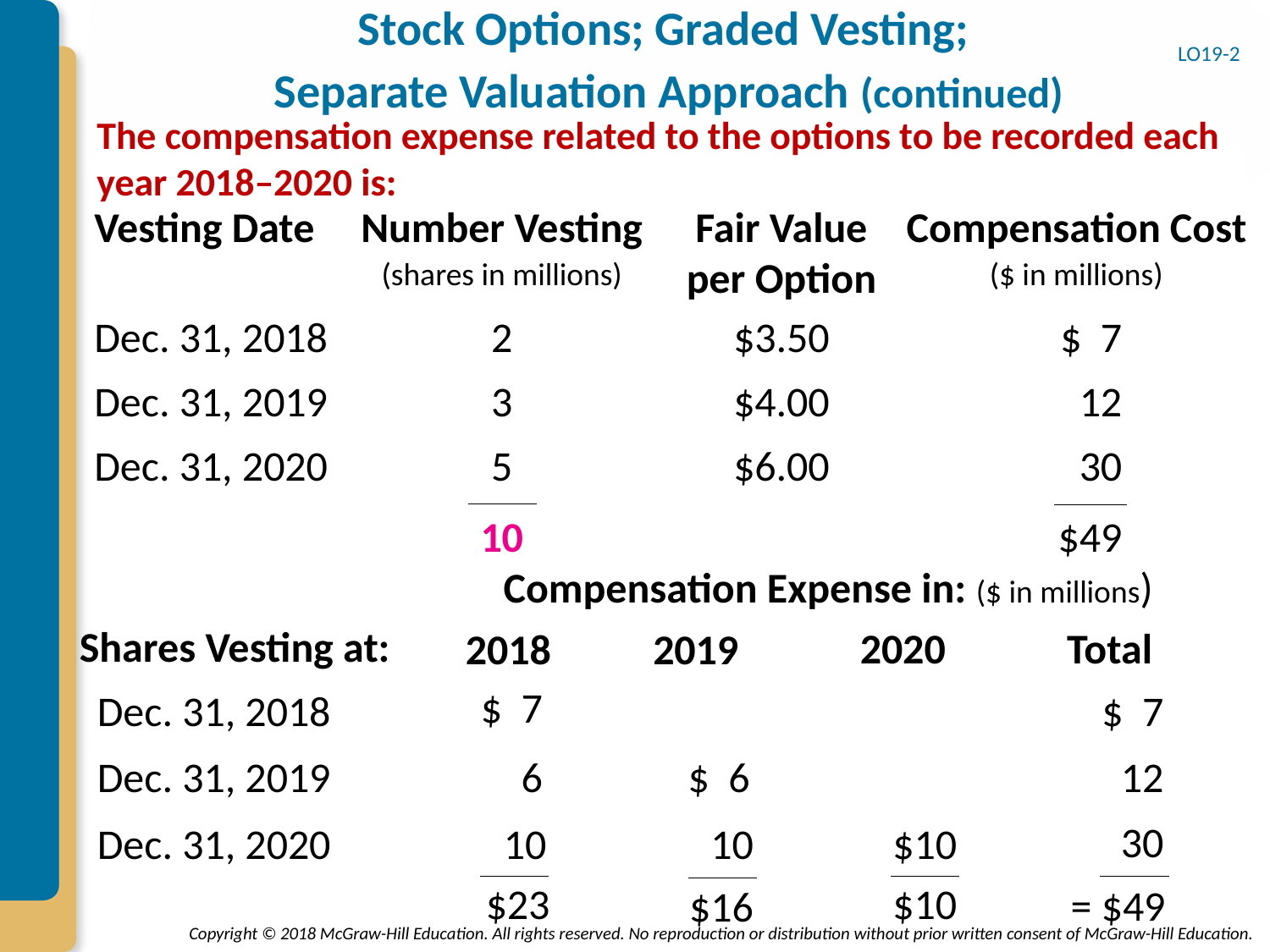

# Stock Options; Graded Vesting; Separate Valuation Approach (continued)
LO19-2
The compensation expense related to the options to be recorded each year 2018–2020 is:
Vesting Date
Number Vesting
Fair Value per Option
Compensation Cost
(shares in millions)
($ in millions)
Dec. 31, 2018
$3.50
2
$  7
Dec. 31, 2019
$4.00
3
12
Dec. 31, 2020
$6.00
5
30
10
$49
Compensation Expense in: ($ in millions)
Shares Vesting at:
2020
Total
2018
2019
$  7
Dec. 31, 2018
$  7
Dec. 31, 2019
6
  $  6
12
30
Dec. 31, 2020
10
10
$10
$23
$10
= $49
$16